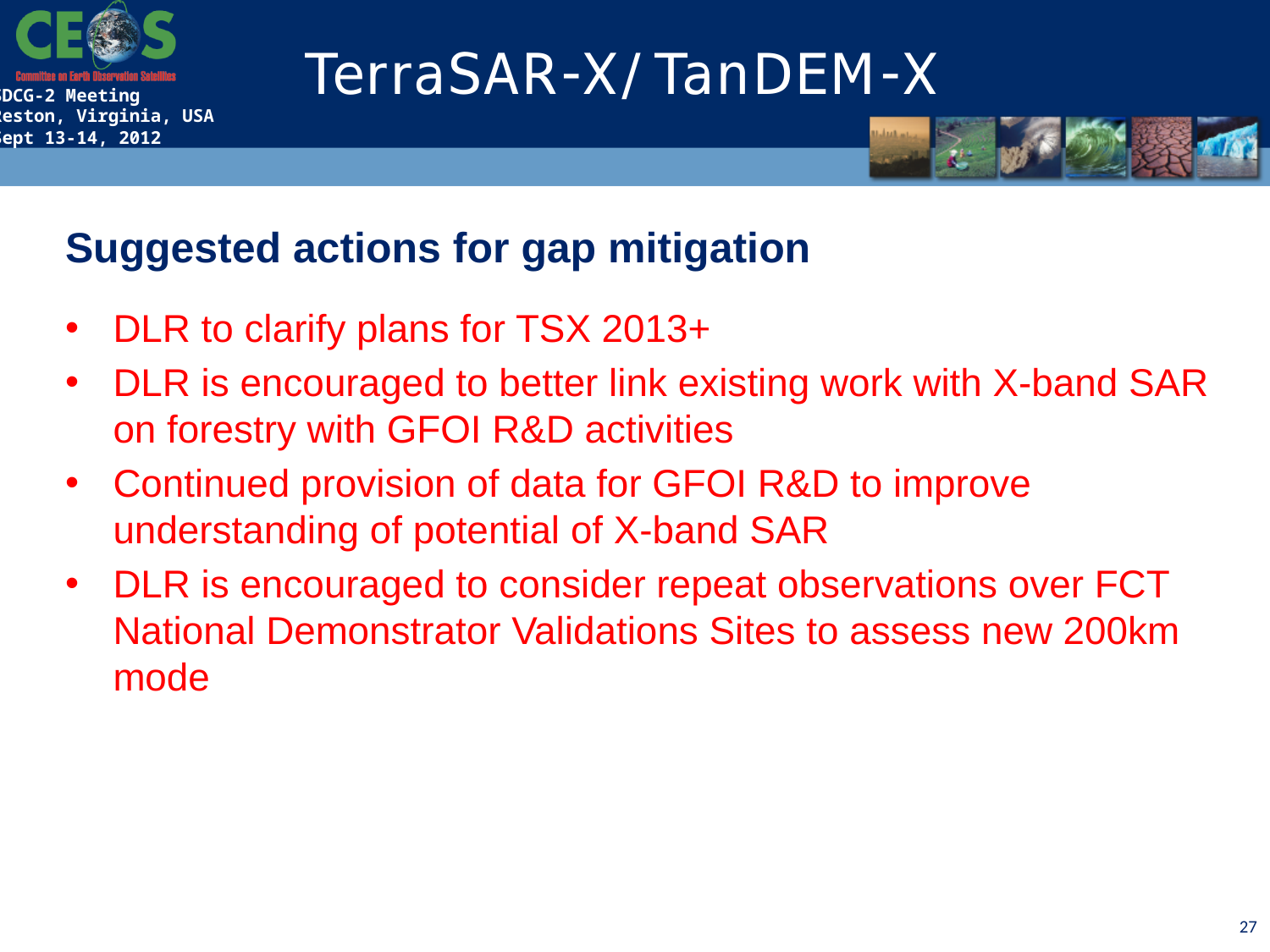

TerraSAR-X/TanDEM-X
Suggested actions for gap mitigation

DLR to clarify plans for TSX 2013+
DLR is encouraged to better link existing work with X-band SAR on forestry with GFOI R&D activities
Continued provision of data for GFOI R&D to improve understanding of potential of X-band SAR
DLR is encouraged to consider repeat observations over FCT National Demonstrator Validations Sites to assess new 200km mode
27